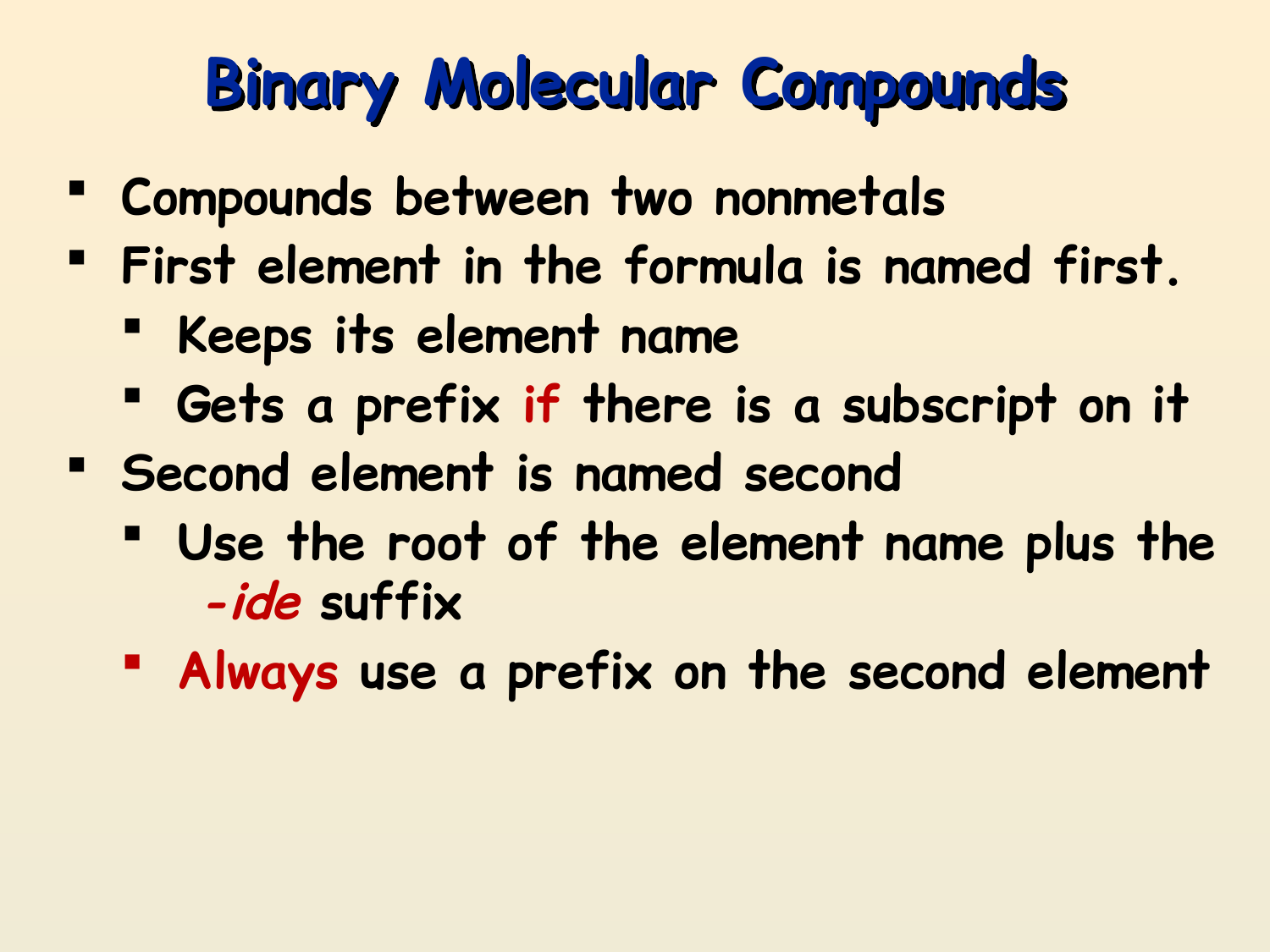

# Binary Molecular Compounds
Compounds between two nonmetals
First element in the formula is named first.
Keeps its element name
Gets a prefix if there is a subscript on it
Second element is named second
Use the root of the element name plus the  -ide suffix
Always use a prefix on the second element